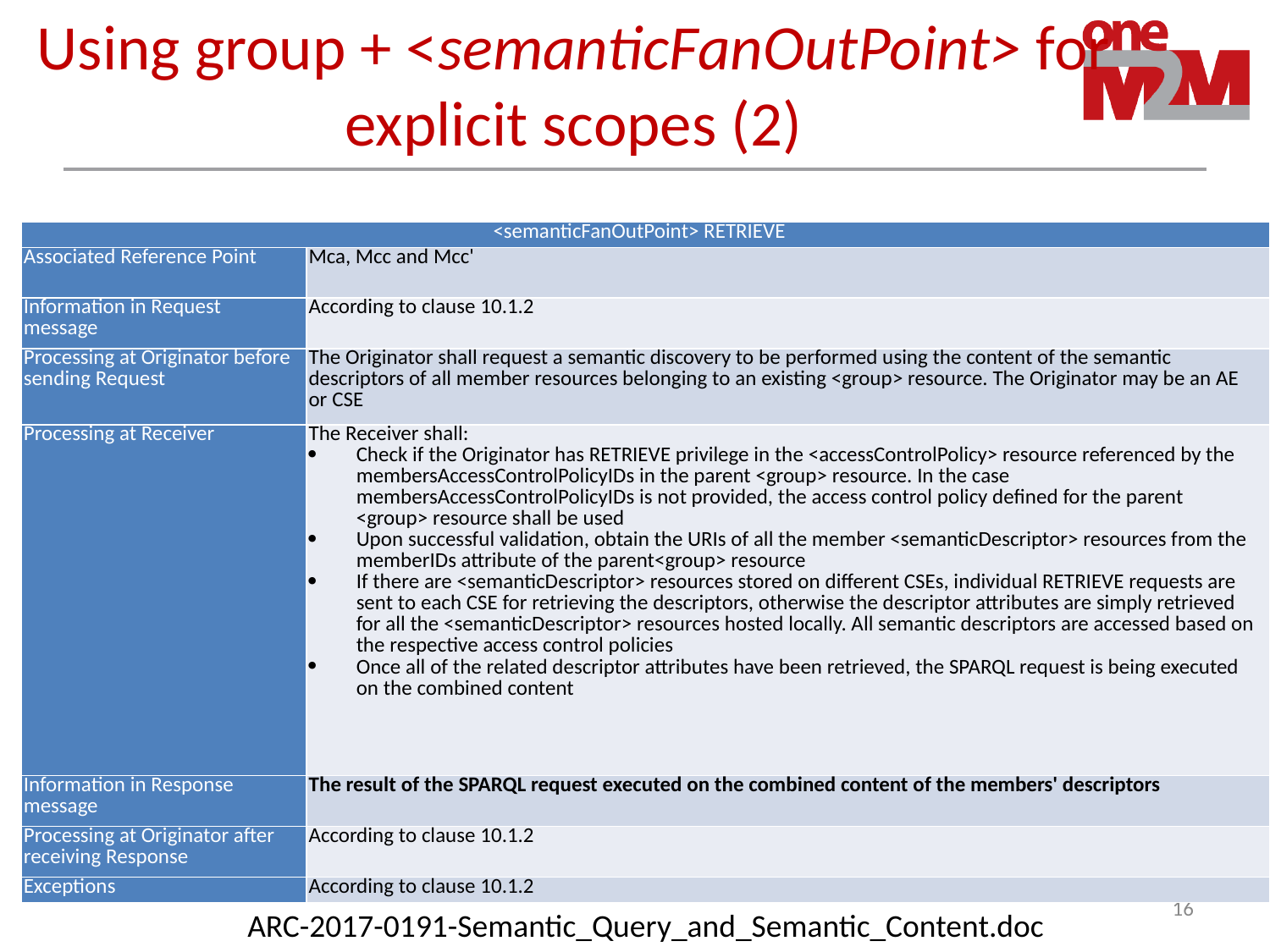

Using group + <semanticFanOutPoint> for explicit scopes (2)
| <semanticFanOutPoint> RETRIEVE |  |
| --- | --- |
| Associated Reference Point | Mca, Mcc and Mcc' |
| Information in Request message | According to clause 10.1.2 |
| Processing at Originator before sending Request | The Originator shall request a semantic discovery to be performed using the content of the semantic descriptors of all member resources belonging to an existing <group> resource. The Originator may be an AE or CSE |
| Processing at Receiver | The Receiver shall: Check if the Originator has RETRIEVE privilege in the <accessControlPolicy> resource referenced by the membersAccessControlPolicyIDs in the parent <group> resource. In the case membersAccessControlPolicyIDs is not provided, the access control policy defined for the parent <group> resource shall be used Upon successful validation, obtain the URIs of all the member <semanticDescriptor> resources from the memberIDs attribute of the parent<group> resource If there are <semanticDescriptor> resources stored on different CSEs, individual RETRIEVE requests are sent to each CSE for retrieving the descriptors, otherwise the descriptor attributes are simply retrieved for all the <semanticDescriptor> resources hosted locally. All semantic descriptors are accessed based on the respective access control policies Once all of the related descriptor attributes have been retrieved, the SPARQL request is being executed on the combined content |
| Information in Response message | The result of the SPARQL request executed on the combined content of the members' descriptors |
| Processing at Originator after receiving Response | According to clause 10.1.2 |
| Exceptions | According to clause 10.1.2 |
16
ARC-2017-0191-Semantic_Query_and_Semantic_Content.doc